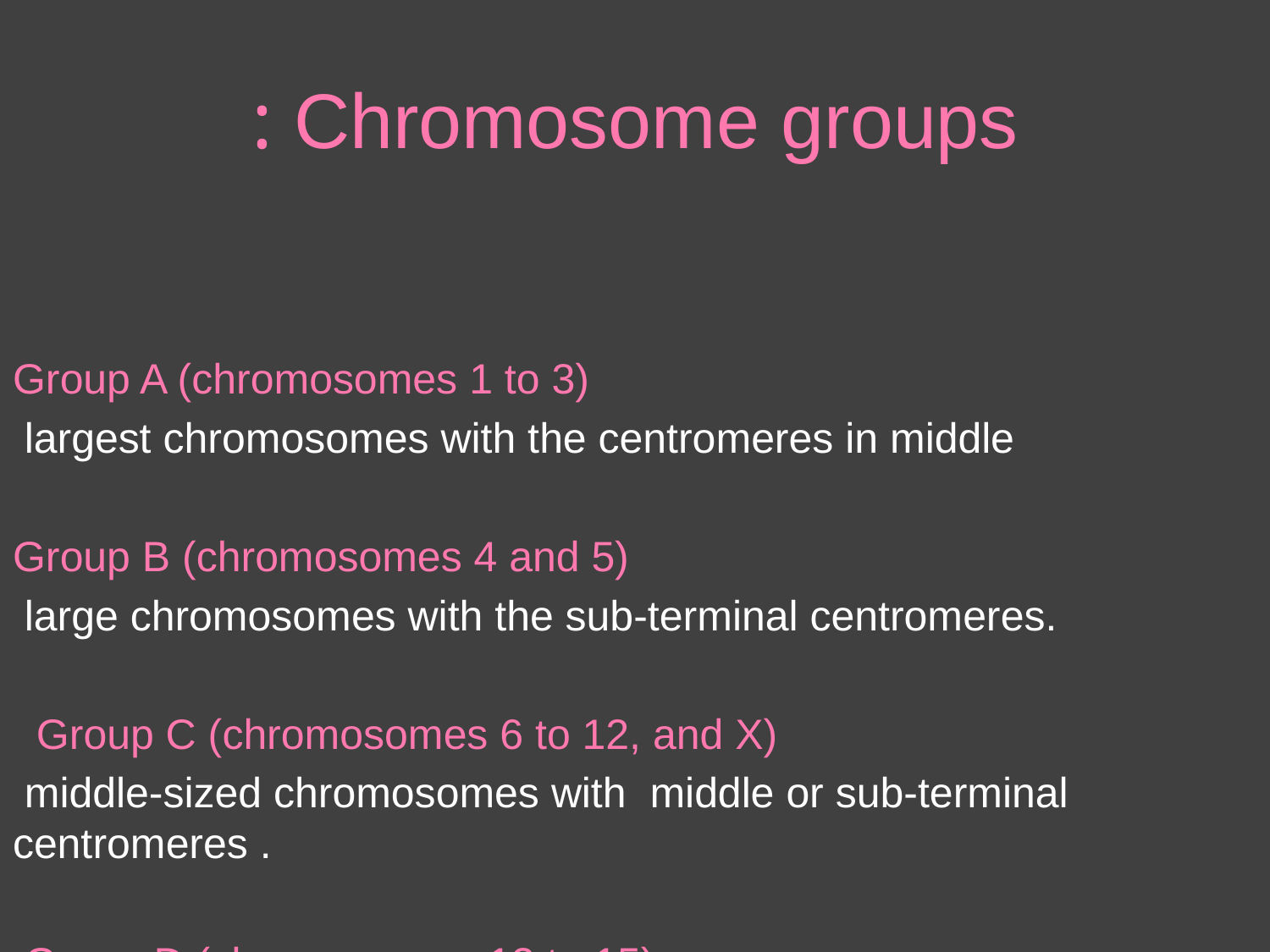

# Chromosome groups :

Group A (chromosomes 1 to 3)
 largest chromosomes with the centromeres in middle

Group B (chromosomes 4 and 5)
 large chromosomes with the sub-terminal centromeres.

  Group C (chromosomes 6 to 12, and X)
 middle-sized chromosomes with  middle or sub-terminal centromeres .

 Group D (chromosomes 13 to 15)
middle-sized chromosomes with terminal centromeres  (satellite)